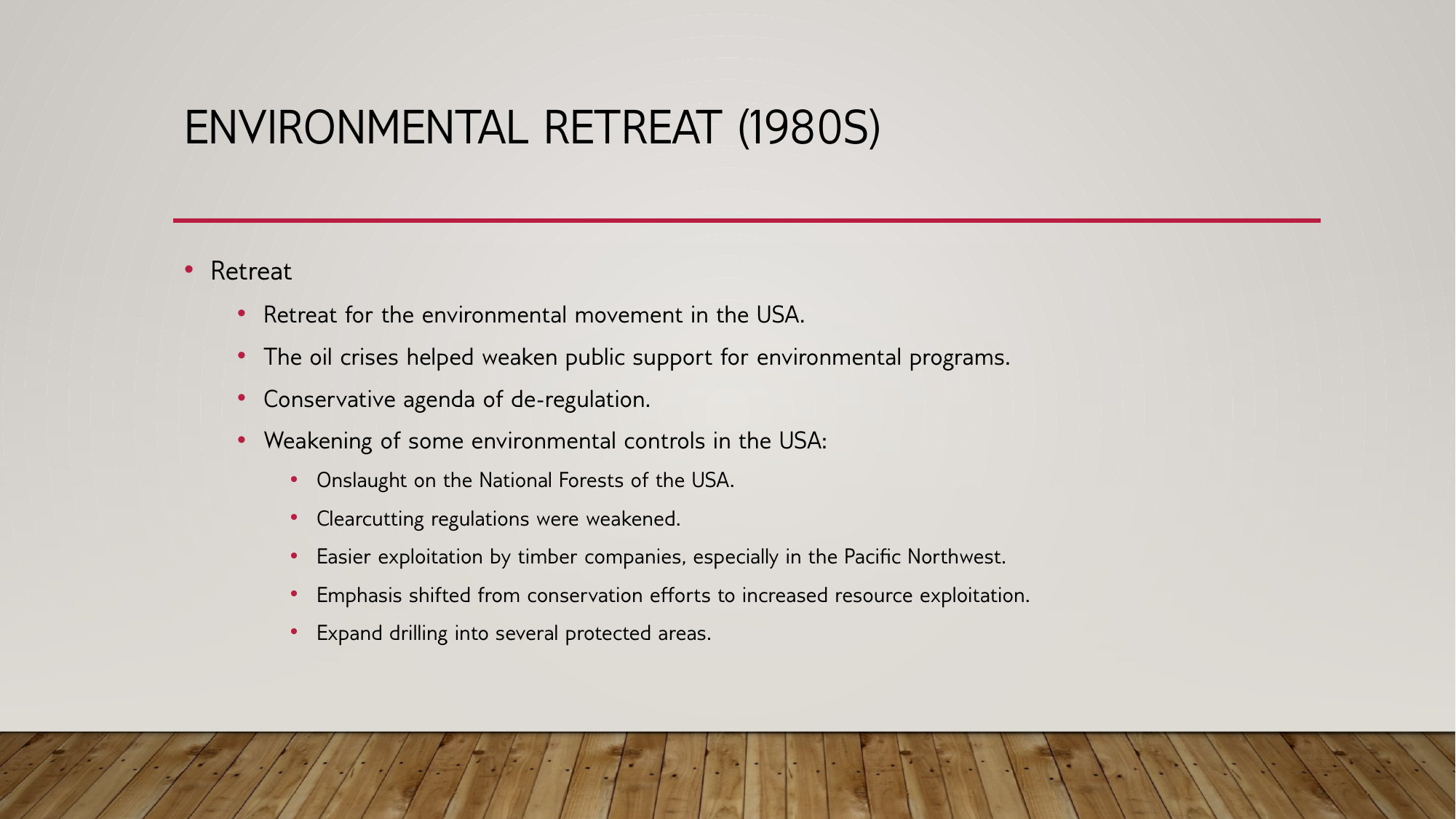

# Environmental Retreat (1980s)
Retreat
Retreat for the environmental movement in the USA.
The oil crises helped weaken public support for environmental programs.
Conservative agenda of de-regulation.
Weakening of some environmental controls in the USA:
Onslaught on the National Forests of the USA.
Clearcutting regulations were weakened.
Easier exploitation by timber companies, especially in the Pacific Northwest.
Emphasis shifted from conservation efforts to increased resource exploitation.
Expand drilling into several protected areas.